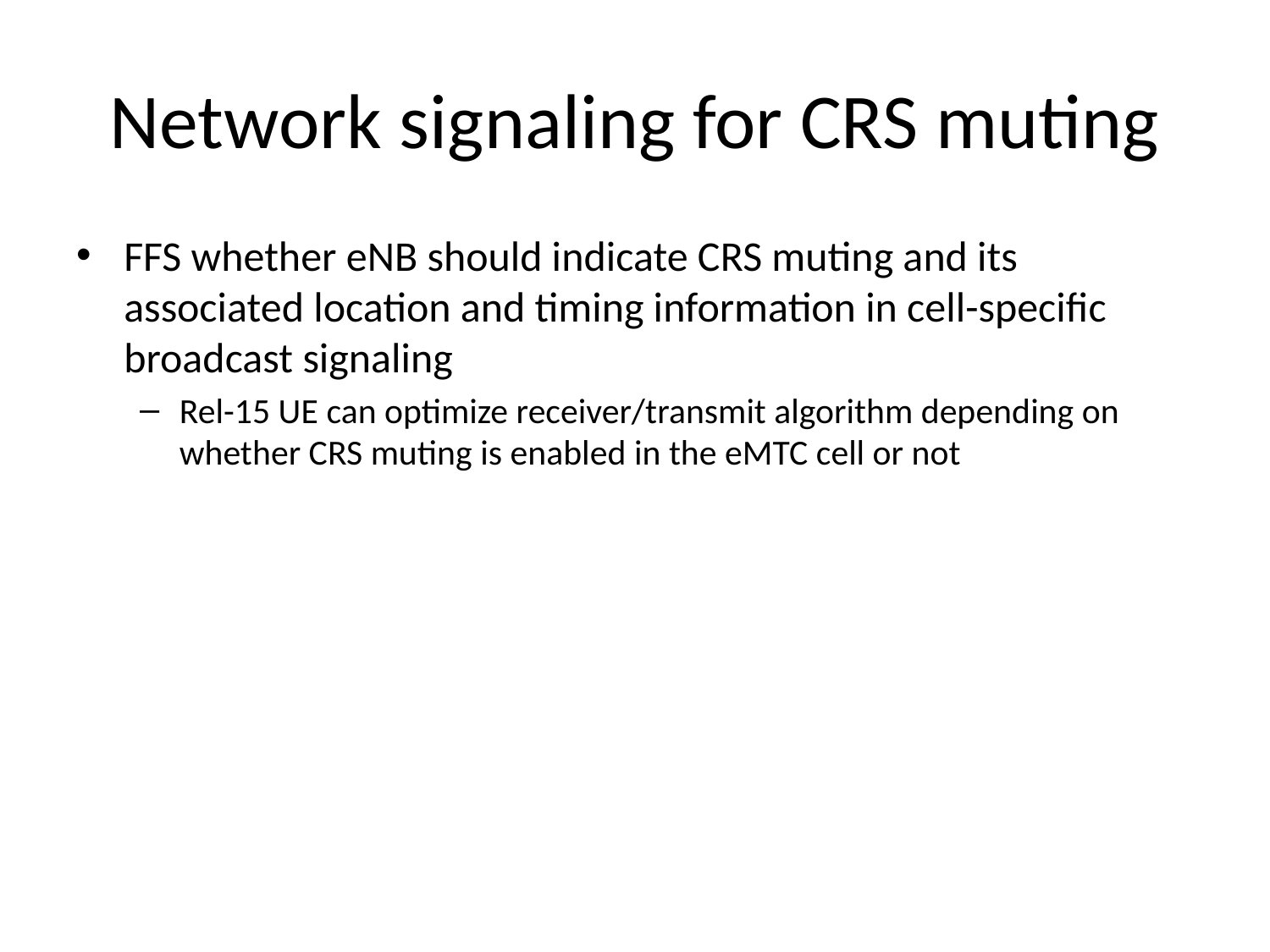

# Network signaling for CRS muting
FFS whether eNB should indicate CRS muting and its associated location and timing information in cell-specific broadcast signaling
Rel-15 UE can optimize receiver/transmit algorithm depending on whether CRS muting is enabled in the eMTC cell or not